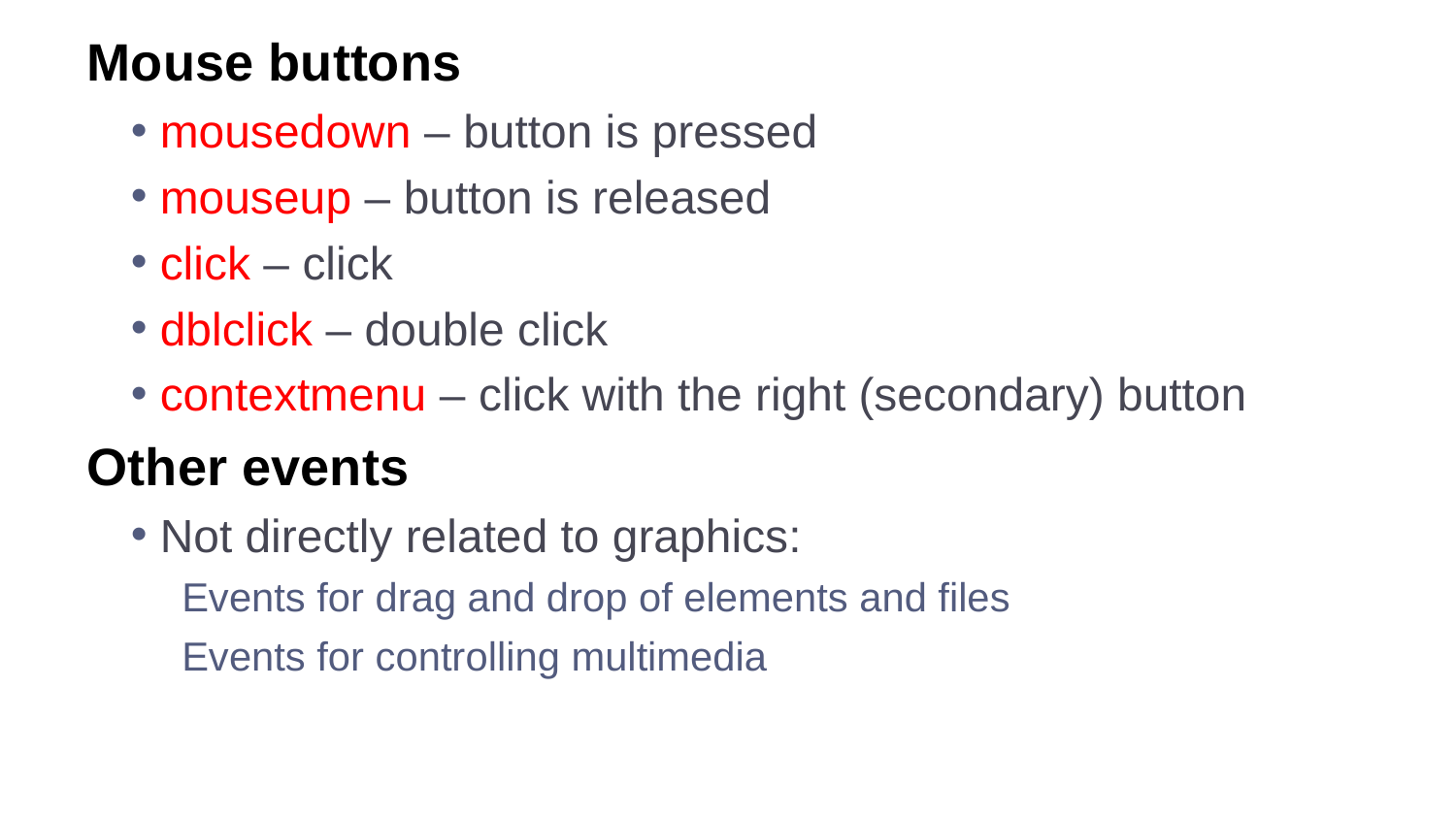

Mouse buttons
mousedown – button is pressed
mouseup – button is released
click – click
dblclick – double click
contextmenu – click with the right (secondary) button
Other events
Not directly related to graphics:
Events for drag and drop of elements and files
Events for controlling multimedia